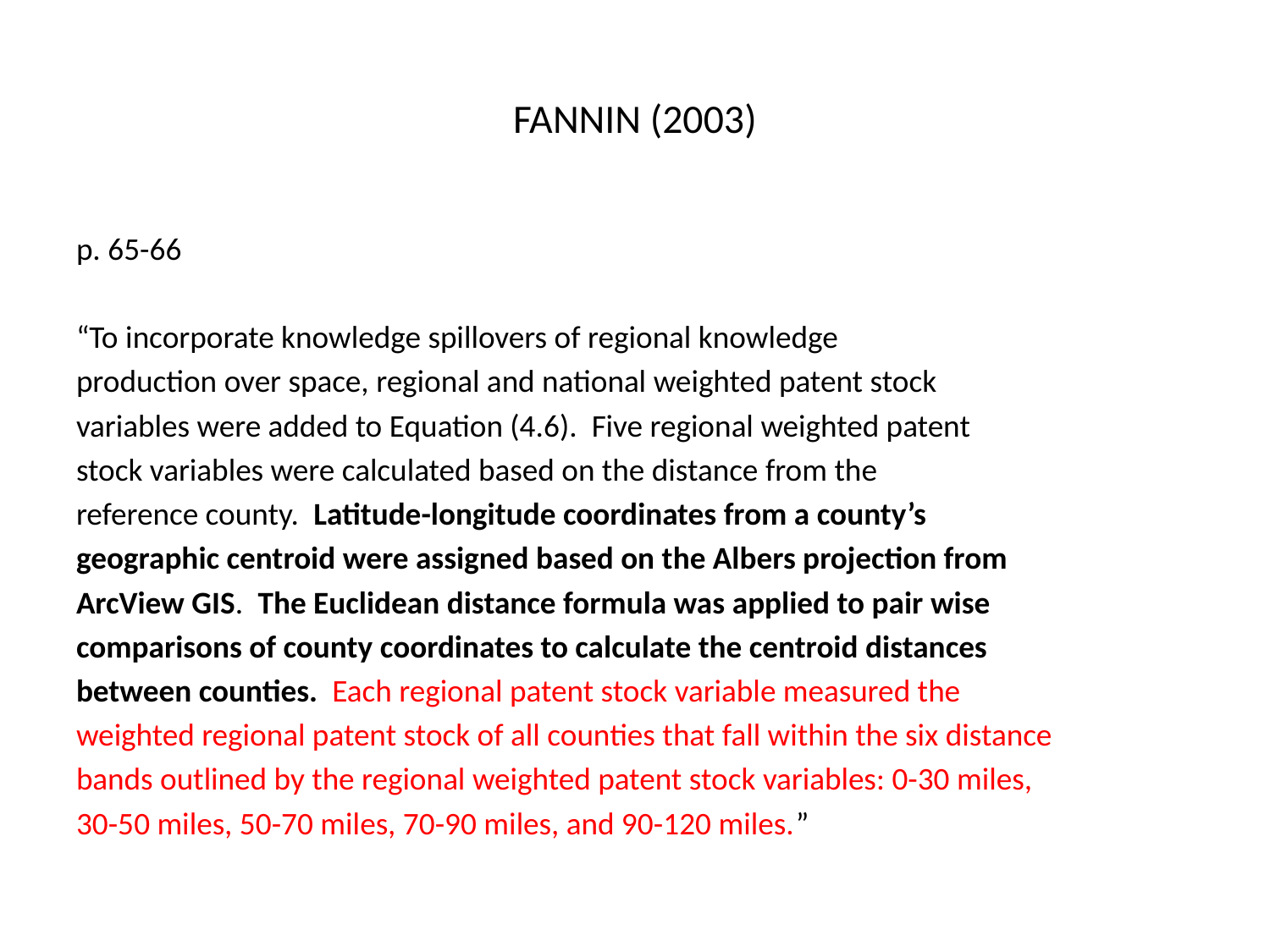

# FANNIN (2003)
p. 65-66

“To incorporate knowledge spillovers of regional knowledge
production over space, regional and national weighted patent stock
variables were added to Equation (4.6).  Five regional weighted patent
stock variables were calculated based on the distance from the
reference county.  Latitude-longitude coordinates from a county’s
geographic centroid were assigned based on the Albers projection from
ArcView GIS.  The Euclidean distance formula was applied to pair wise
comparisons of county coordinates to calculate the centroid distances
between counties.  Each regional patent stock variable measured the
weighted regional patent stock of all counties that fall within the six distance
bands outlined by the regional weighted patent stock variables: 0-30 miles,
30-50 miles, 50-70 miles, 70-90 miles, and 90-120 miles.”